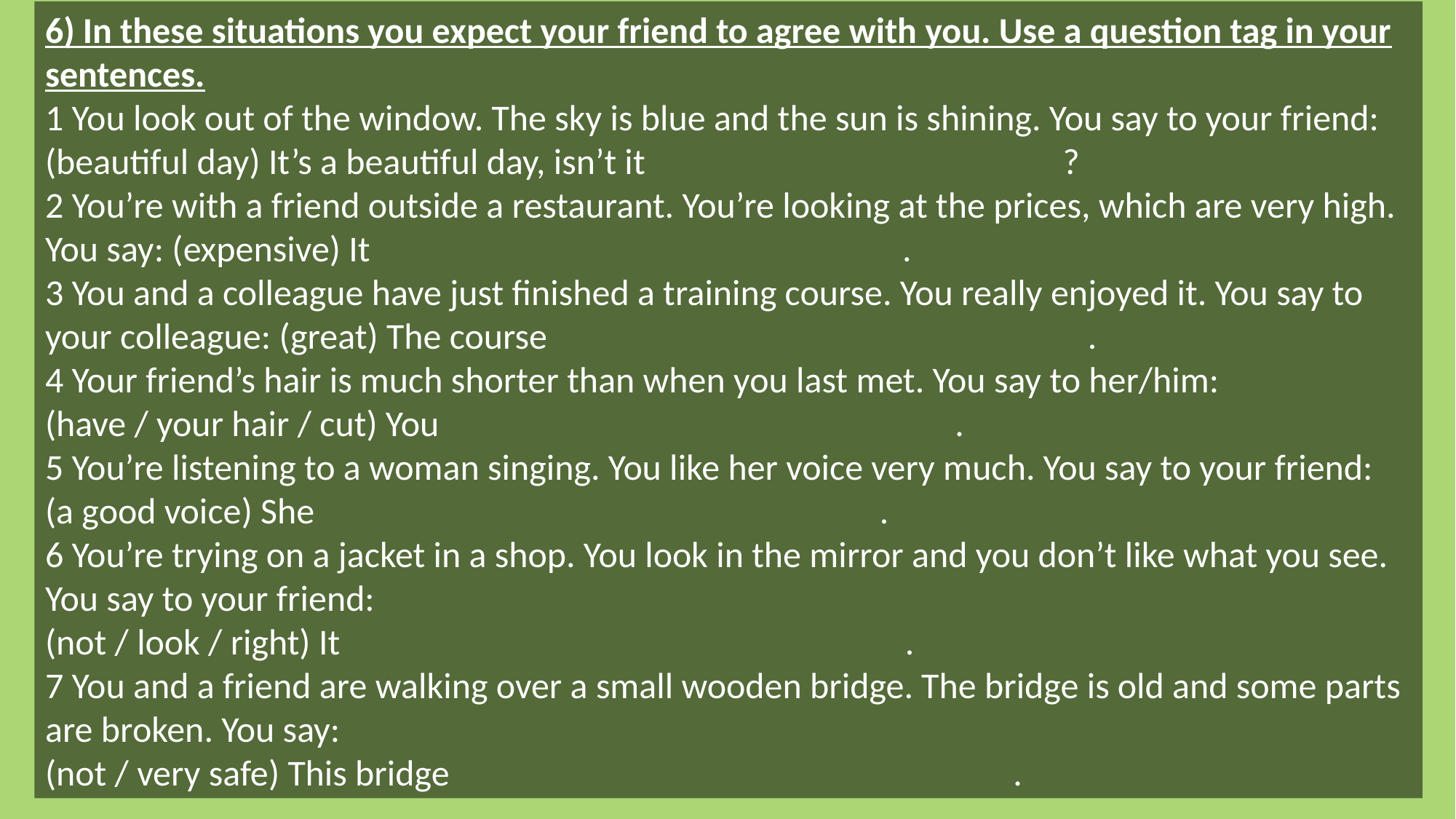

6) In these situations you expect your friend to agree with you. Use a question tag in your sentences.
1 You look out of the window. The sky is blue and the sun is shining. You say to your friend:
(beautiful day) It’s a beautiful day, isn’t it                                                   ?
2 You’re with a friend outside a restaurant. You’re looking at the prices, which are very high.
You say: (expensive) It                                                                 .
3 You and a colleague have just finished a training course. You really enjoyed it. You say to your colleague: (great) The course                                                                  .
4 Your friend’s hair is much shorter than when you last met. You say to her/him:
(have / your hair / cut) You                                                               .
5 You’re listening to a woman singing. You like her voice very much. You say to your friend:
(a good voice) She                                                                     .
6 You’re trying on a jacket in a shop. You look in the mirror and you don’t like what you see. You say to your friend:
(not / look / right) It                                                                     .
7 You and a friend are walking over a small wooden bridge. The bridge is old and some parts are broken. You say:
(not / very safe) This bridge                                                                     .